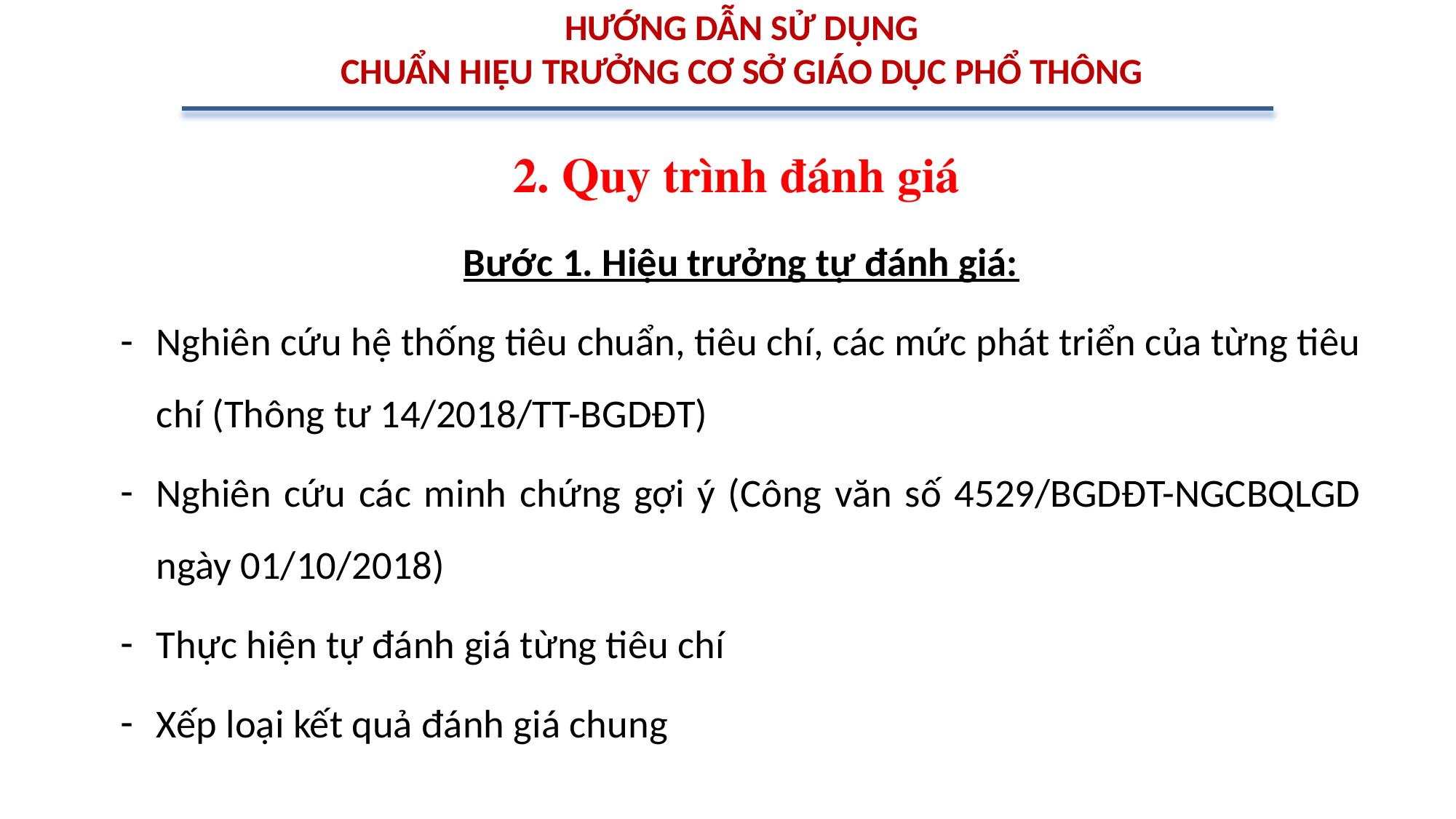

HƯỚNG DẪN SỬ DỤNG
CHUẨN HIỆU TRƯỞNG CƠ SỞ GIÁO DỤC PHỔ THÔNG
2. Quy trình đánh giá
Bước 1. Hiệu trưởng tự đánh giá:
Nghiên cứu hệ thống tiêu chuẩn, tiêu chí, các mức phát triển của từng tiêu chí (Thông tư 14/2018/TT-BGDĐT)
Nghiên cứu các minh chứng gợi ý (Công văn số 4529/BGDĐT-NGCBQLGD ngày 01/10/2018)
Thực hiện tự đánh giá từng tiêu chí
Xếp loại kết quả đánh giá chung